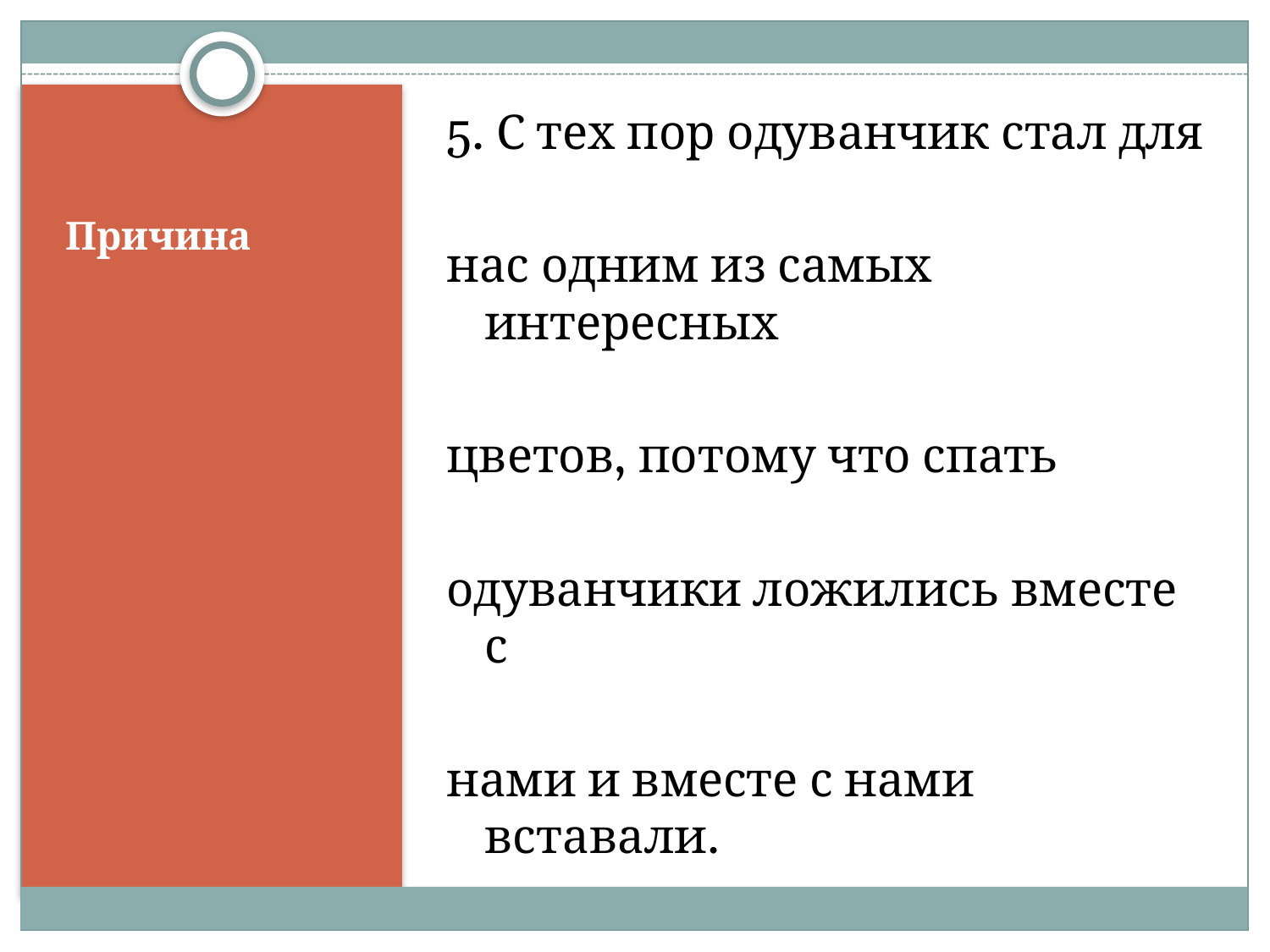

5. С тех пор одуванчик стал для

нас одним из самых интересных

цветов, потому что спать

одуванчики ложились вместе с

нами и вместе с нами вставали.
# Причина